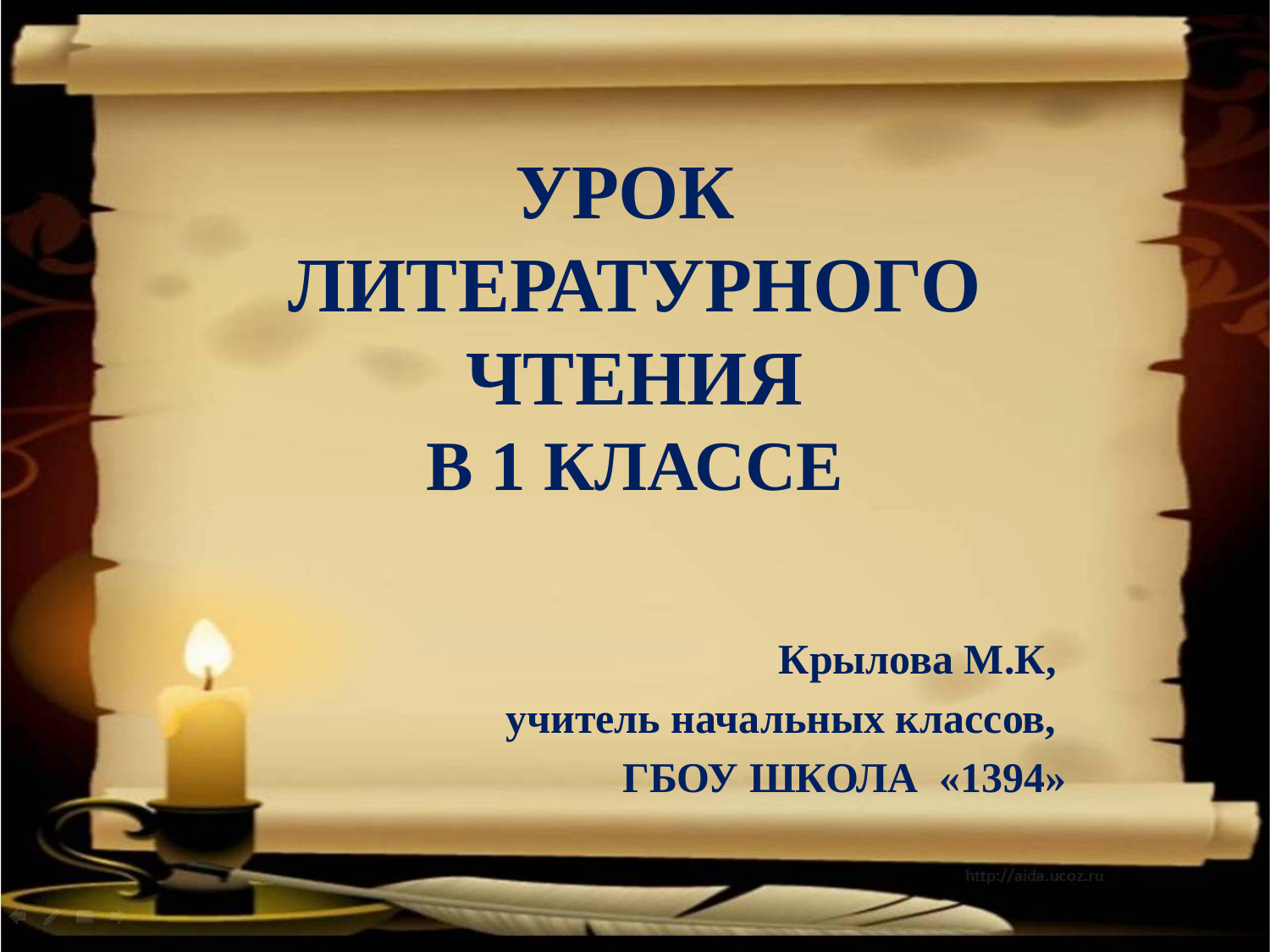

# УРОК ЛИТЕРАТУРНОГО ЧТЕНИЯ В 1 КЛАССЕ

Крылова М.К,
учитель начальных классов,
ГБОУ ШКОЛА  «1394»